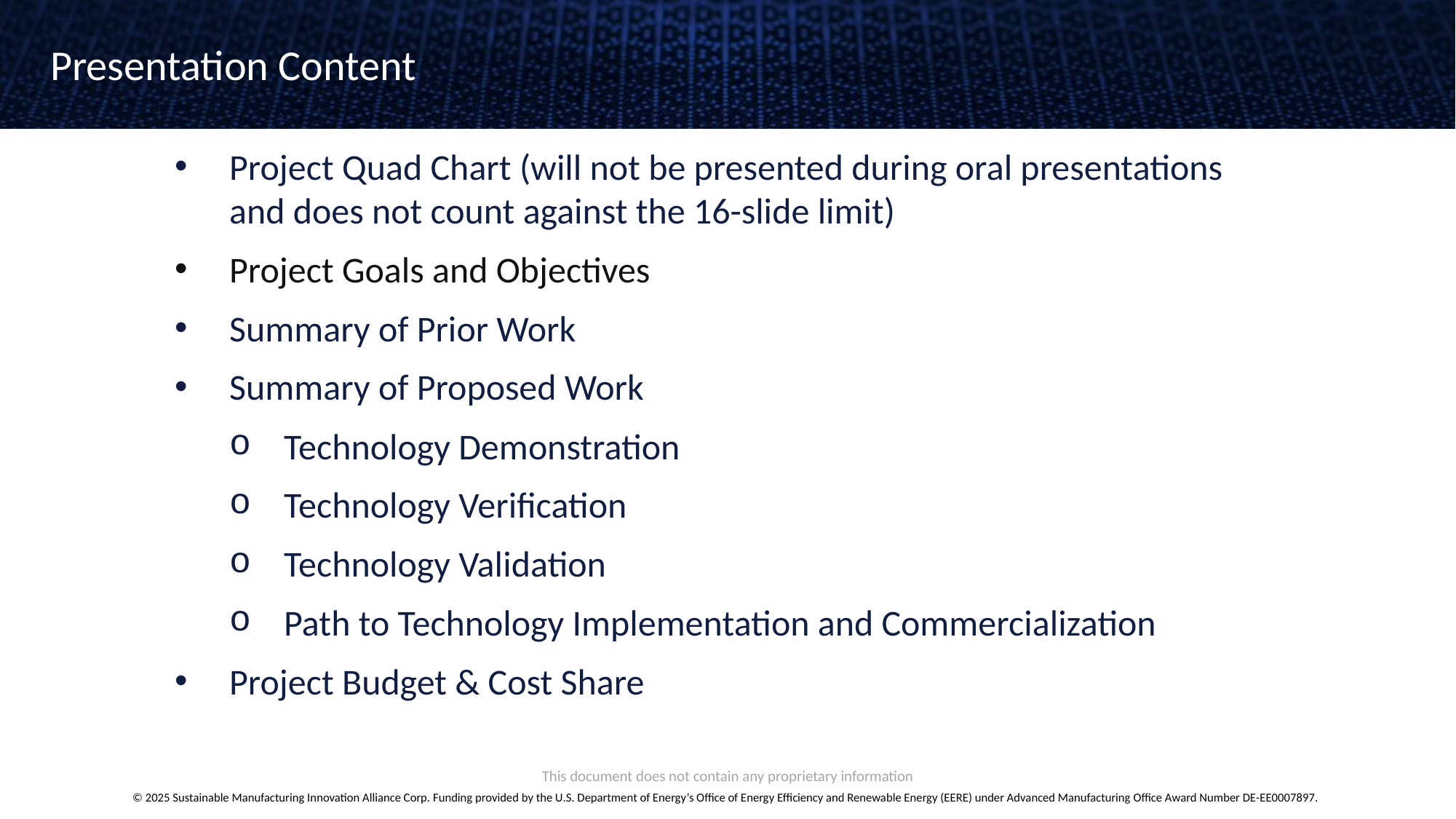

Presentation Content
Project Quad Chart (will not be presented during oral presentations and does not count against the 16-slide limit)
Project Goals and Objectives
Summary of Prior Work
Summary of Proposed Work
Technology Demonstration
Technology Verification
Technology Validation
Path to Technology Implementation and Commercialization
Project Budget & Cost Share